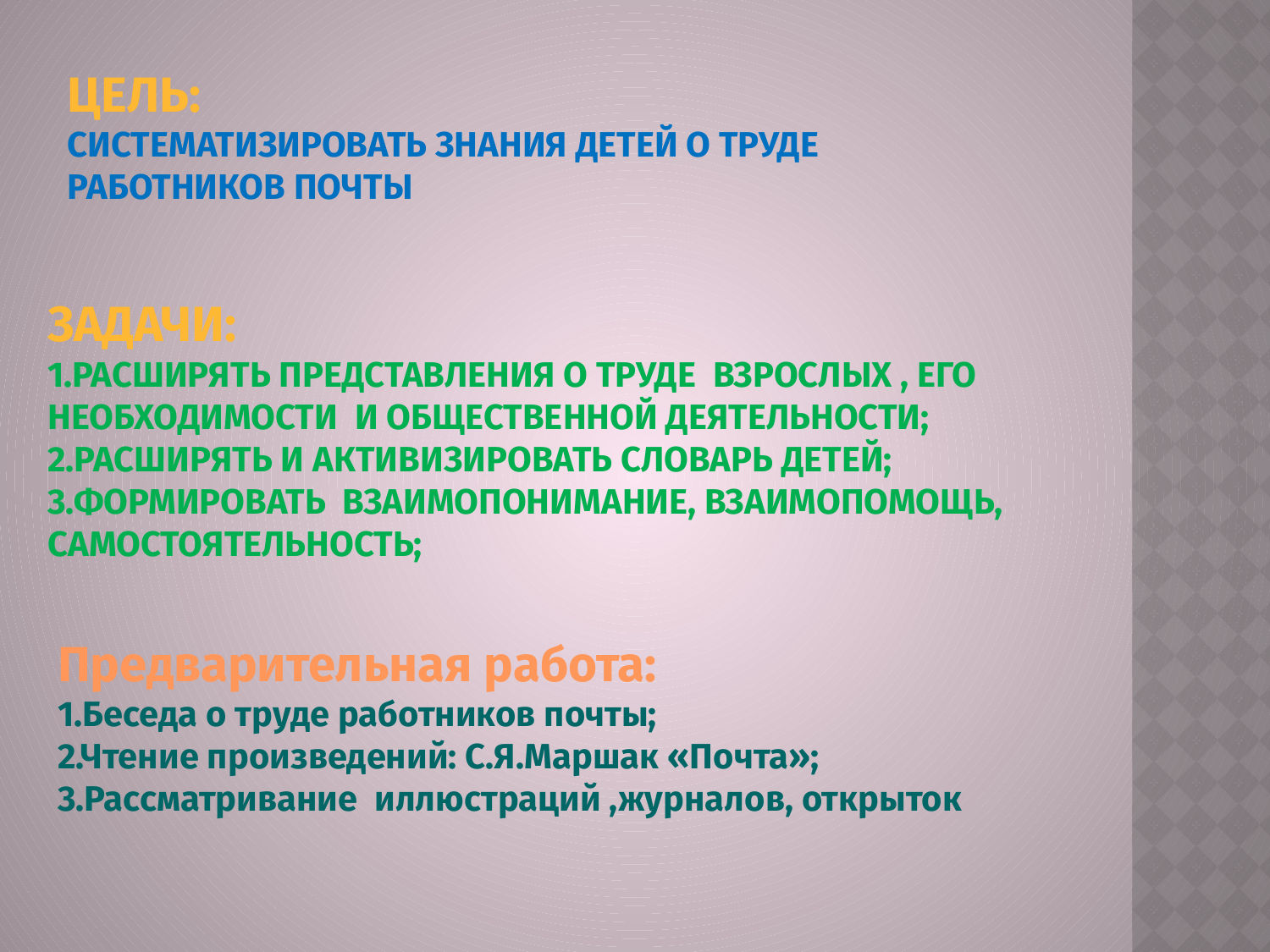

Цель:
систематизировать знания детей о труде работников почты
Задачи:
1.Расширять представления о труде  взрослых , его необходимости  и общественной деятельности;
2.Расширять и активизировать словарь детей;
3.Формировать  взаимопонимание, взаимопомощь, самостоятельность;
Предварительная работа:
1.Беседа о труде работников почты;
2.Чтение произведений: С.Я.Маршак «Почта»;
3.Рассматривание  иллюстраций ,журналов, открыток